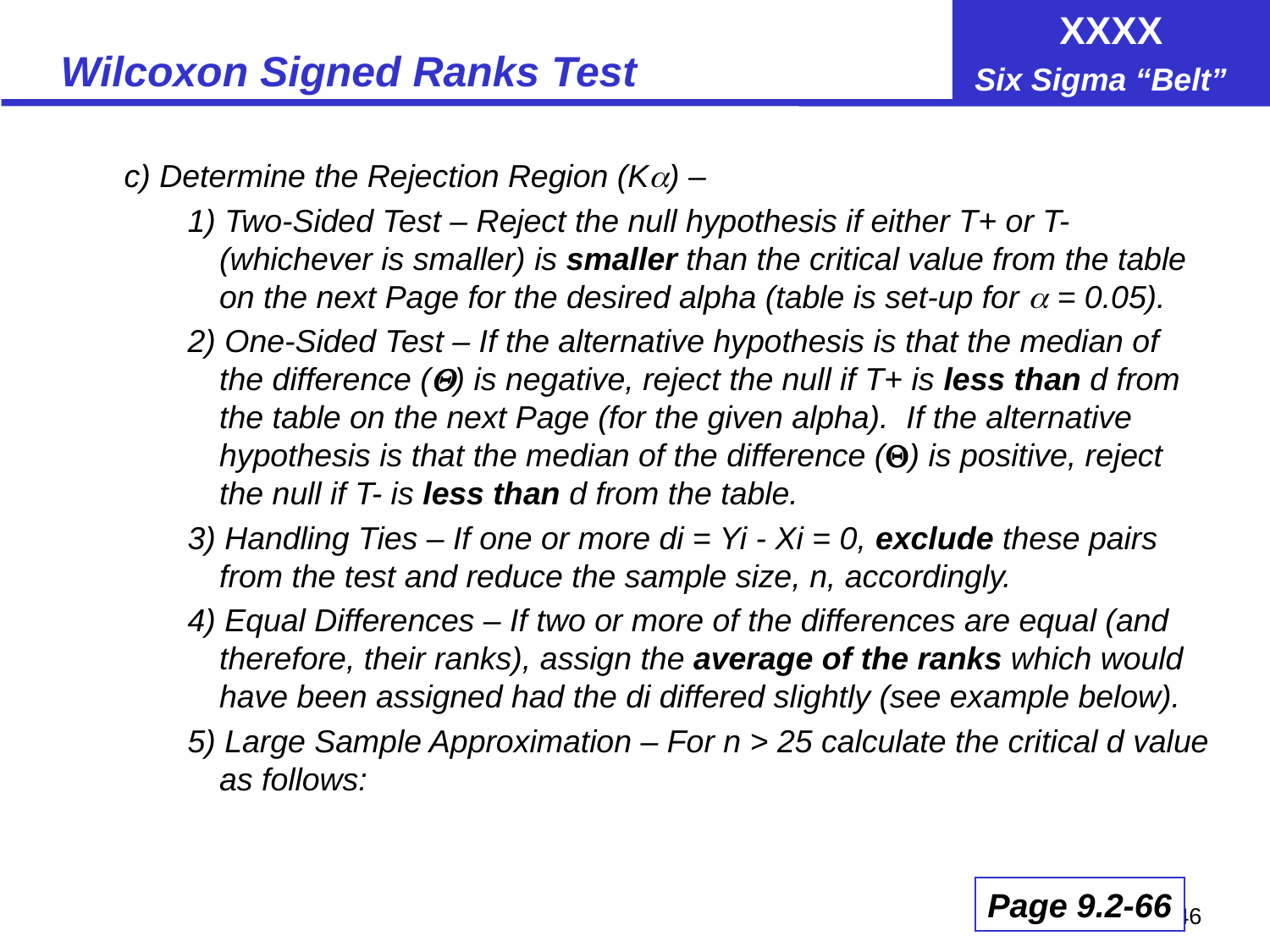

# Wilcoxon Signed Ranks Test
c) Determine the Rejection Region (Kα) –
1) Two-Sided Test – Reject the null hypothesis if either T+ or T- (whichever is smaller) is smaller than the critical value from the table on the next Page for the desired alpha (table is set-up for α = 0.05).
2) One-Sided Test – If the alternative hypothesis is that the median of the difference (Θ) is negative, reject the null if T+ is less than d from the table on the next Page (for the given alpha).  If the alternative hypothesis is that the median of the difference (Θ) is positive, reject the null if T- is less than d from the table.
3) Handling Ties – If one or more di = Yi - Xi = 0, exclude these pairs from the test and reduce the sample size, n, accordingly.
4) Equal Differences – If two or more of the differences are equal (and therefore, their ranks), assign the average of the ranks which would have been assigned had the di differed slightly (see example below).
5) Large Sample Approximation – For n > 25 calculate the critical d value as follows:

Page 9.2-66